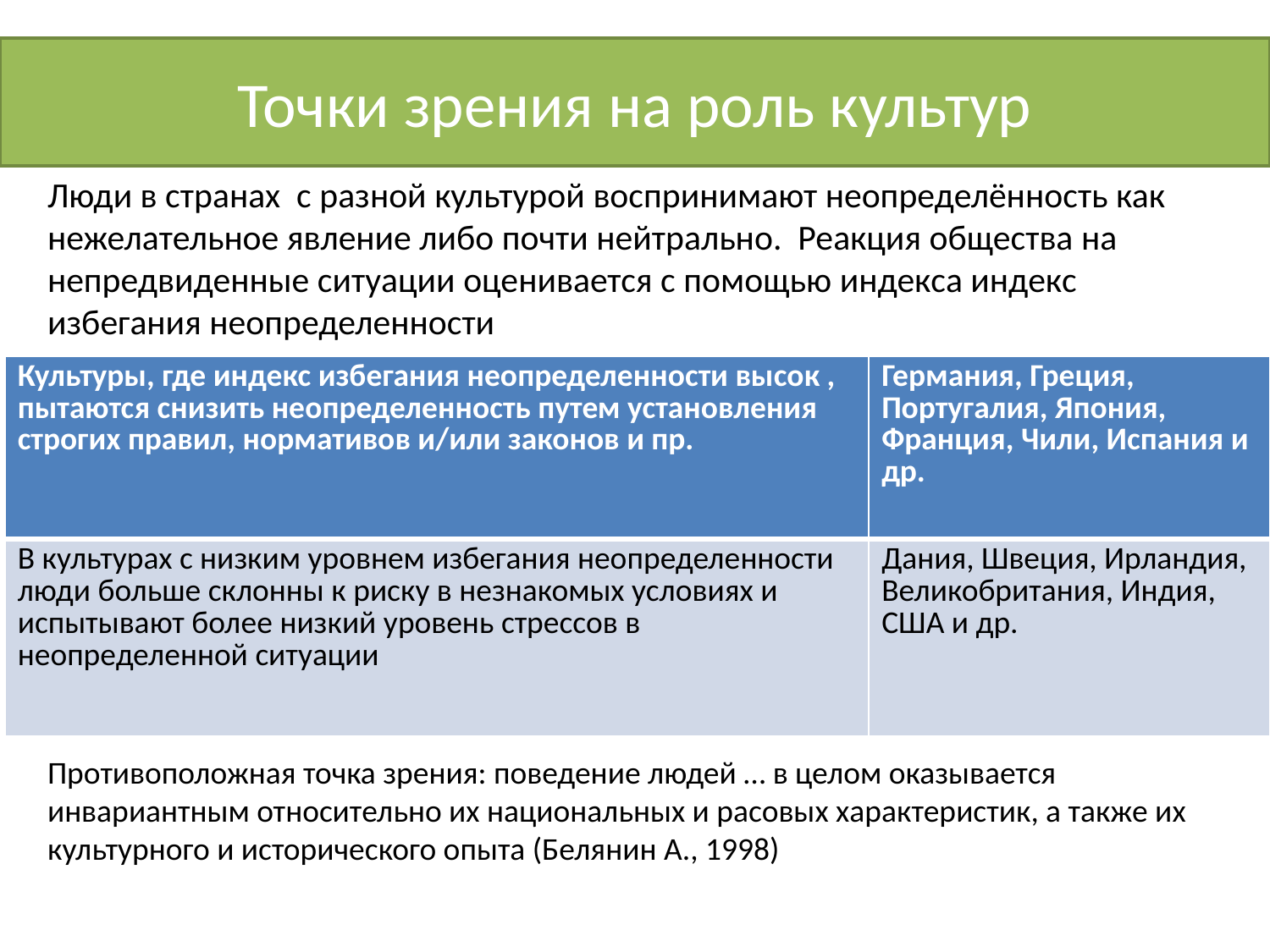

# Точки зрения на роль культур
Люди в странах  с разной культурой воспринимают неопределённость как нежелательное явление либо почти нейтрально.  Реакция общества на непредвиденные ситуации оценивается с помощью индекса индекс избегания неопределенности
| Культуры, где индекс избегания неопределенности высок , пытаются снизить неопределенность путем установления строгих правил, нормативов и/или законов и пр. | Германия, Греция, Португалия, Япония, Франция, Чили, Испания и др. |
| --- | --- |
| В культурах с низким уровнем избегания неопределенности люди больше склонны к риску в незнакомых условиях и испытывают более низкий уровень стрессов в неопределенной ситуации | Дания, Швеция, Ирландия, Великобритания, Индия, США и др. |
Противоположная точка зрения: поведение людей … в целом оказывается инвариантным относительно их национальных и расовых характеристик, а также их культурного и исторического опыта (Белянин А., 1998)